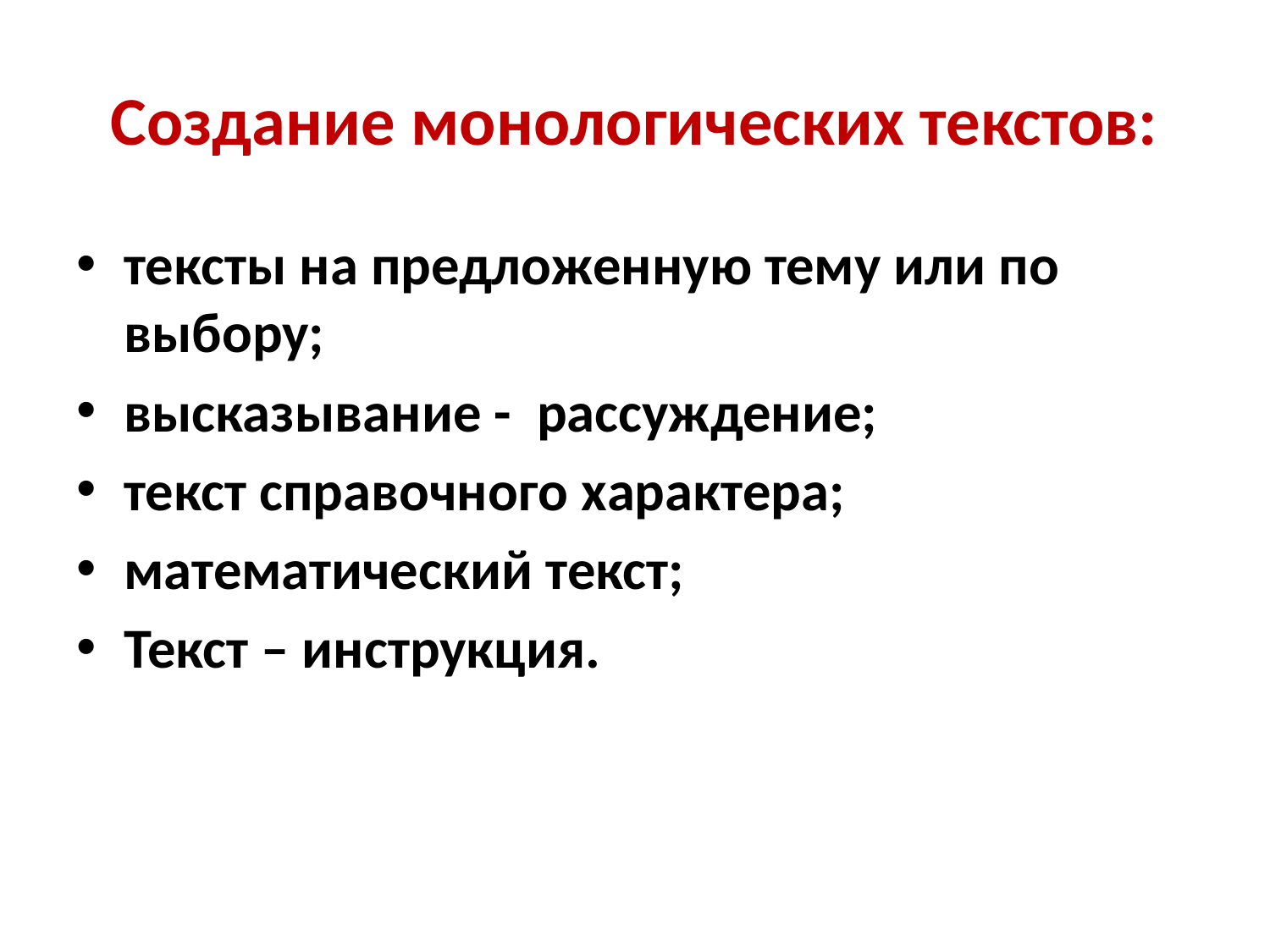

# Создание монологических текстов:
тексты на предложенную тему или по выбору;
высказывание -  рассуждение;
текст справочного характера;
математический текст;
Текст – инструкция.